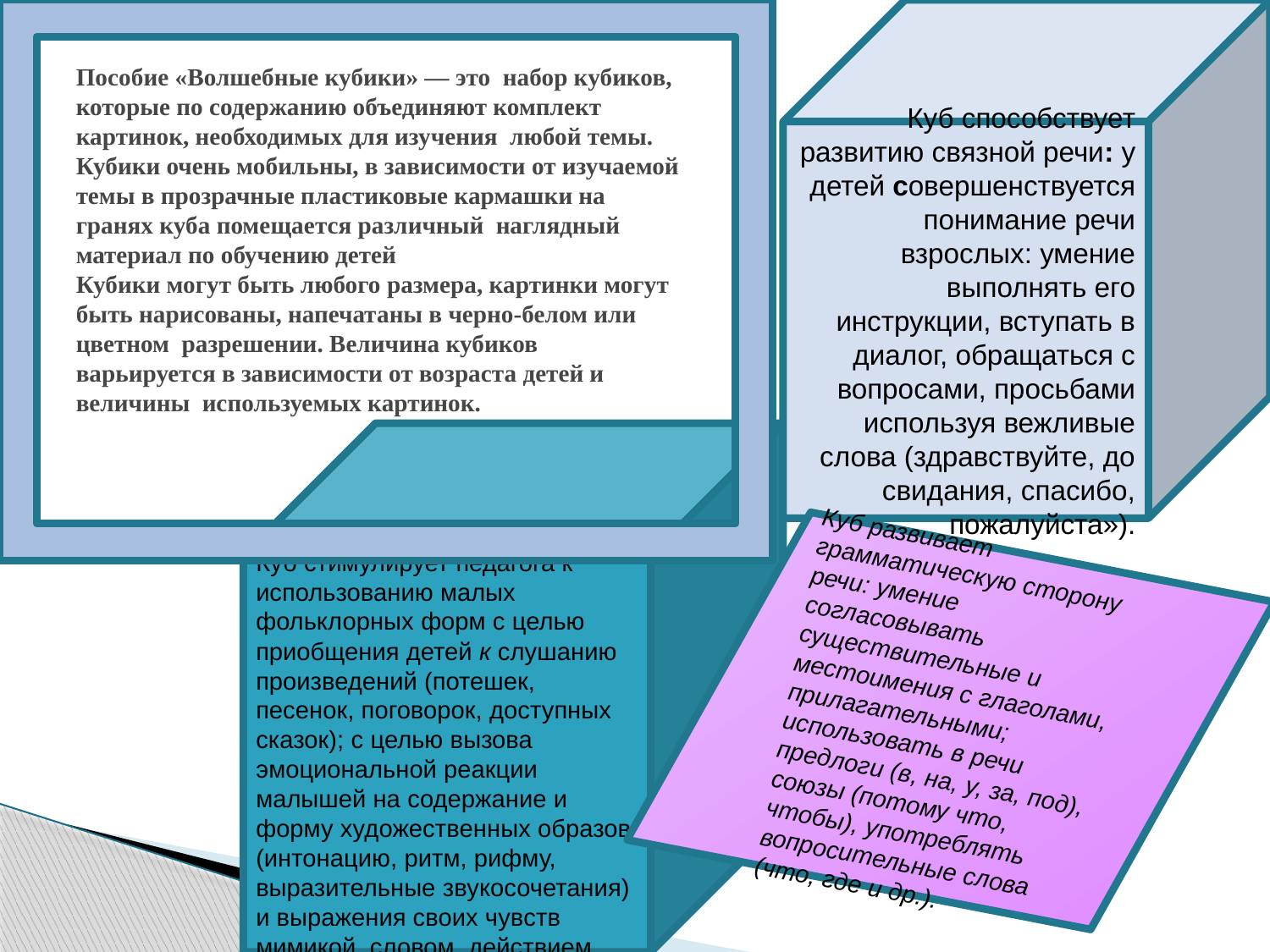

Куб способствует развитию связной речи: у детей совершенствуется понимание речи взрослых: умение выполнять его инструкции, вступать в диалог, обращаться с вопросами, просьбами используя вежливые слова (здравствуйте, до свидания, спасибо, пожалуйста»).
# Пособие «Волшебные кубики» — это  набор кубиков, которые по содержанию объединяют комплект картинок, необходимых для изучения  любой темы. Кубики очень мобильны, в зависимости от изучаемой темы в прозрачные пластиковые кармашки на гранях куба помещается различный  наглядный материал по обучению детей Кубики могут быть любого размера, картинки могут быть нарисованы, напечатаны в черно-белом или цветном  разрешении. Величина кубиков  варьируется в зависимости от возраста детей и  величины  используемых картинок.

Куб стимулирует педагога к использованию малых фольклорных форм с целью приобщения детей к слушанию  произведений (потешек, песенок, поговорок, доступных сказок); с целью вызова эмоциональной реакции малышей на содержание и форму художественных образов (интонацию, ритм, рифму, выразительные звукосочетания) и выражения своих чувств мимикой, словом, действием.
Куб развивает грамматическую сторону речи: умение  согласовывать существительные и местоимения с глаголами, прилагательными; использовать в речи предлоги (в, на, у, за, под), союзы (потому что,  чтобы), употреблять вопросительные слова  (что, где и др.).